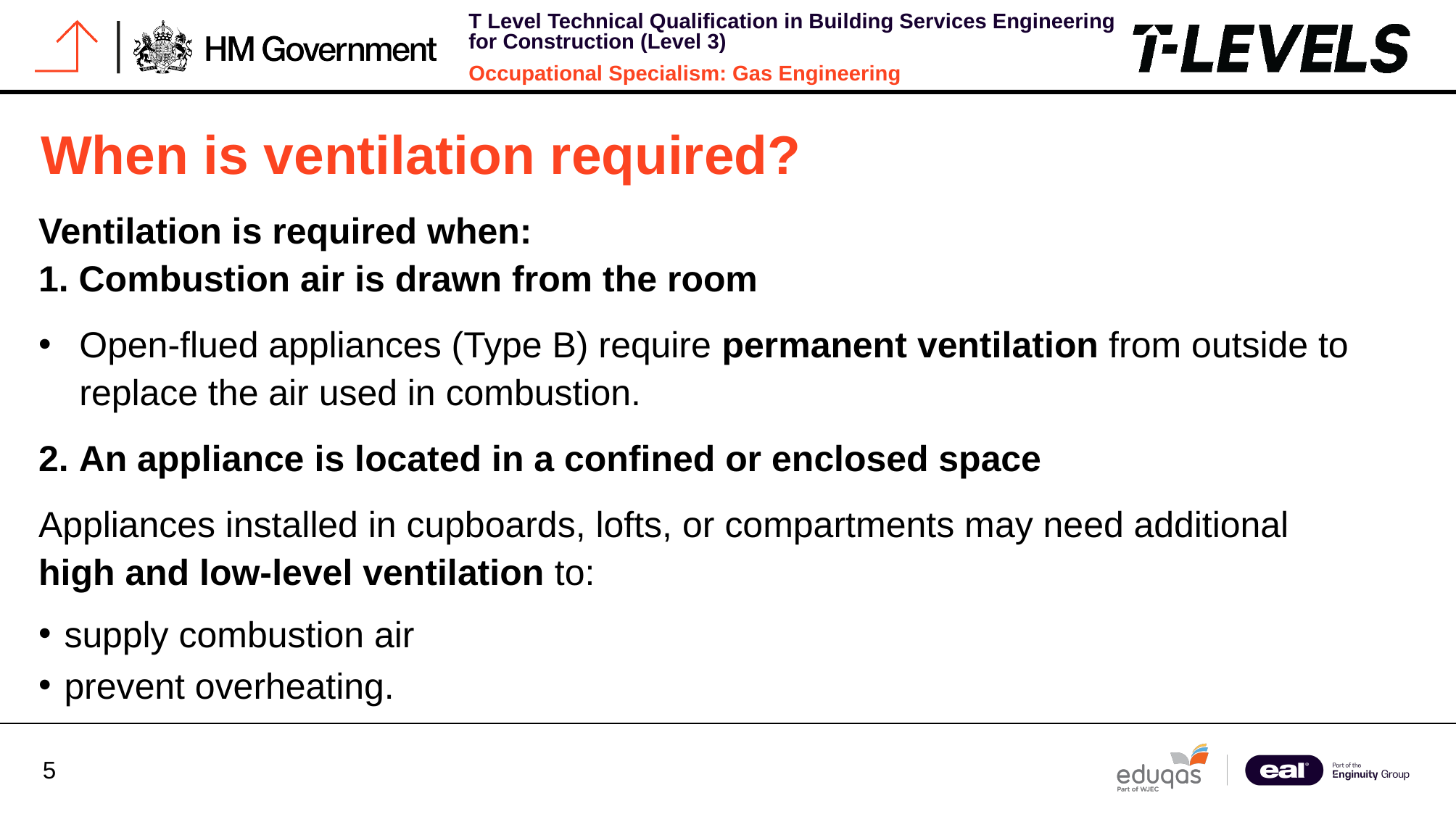

# When is ventilation required?
Ventilation is required when:
1. Combustion air is drawn from the room
Open-flued appliances (Type B) require permanent ventilation from outside to replace the air used in combustion.
2. An appliance is located in a confined or enclosed space
Appliances installed in cupboards, lofts, or compartments may need additional high and low-level ventilation to:
supply combustion air
prevent overheating.